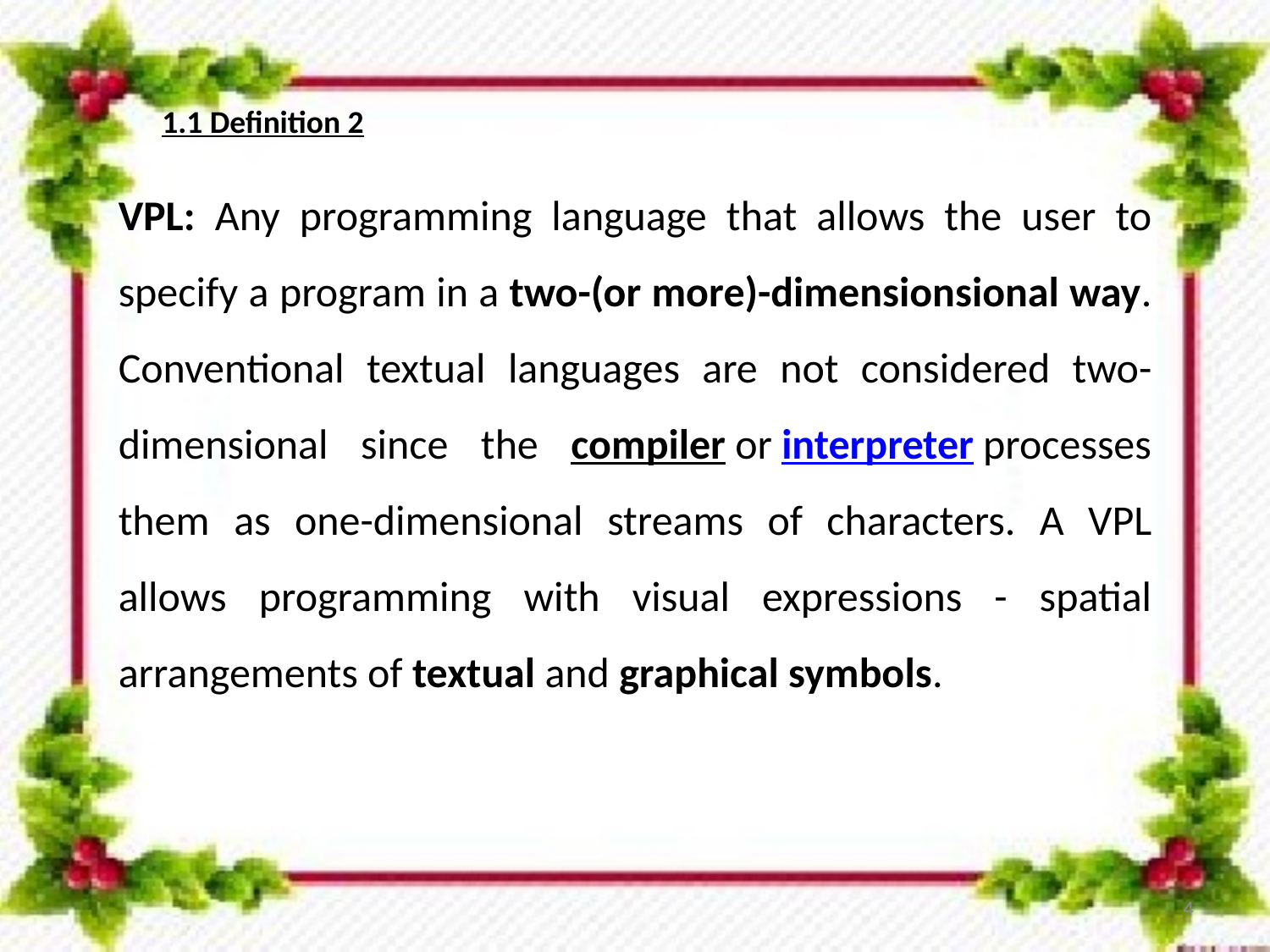

1.1 Definition 2
VPL: Any programming language that allows the user to specify a program in a two-(or more)-dimensionsional way. Conventional textual languages are not considered two-dimensional since the compiler or interpreter processes them as one-dimensional streams of characters. A VPL allows programming with visual expressions - spatial arrangements of textual and graphical symbols.
4